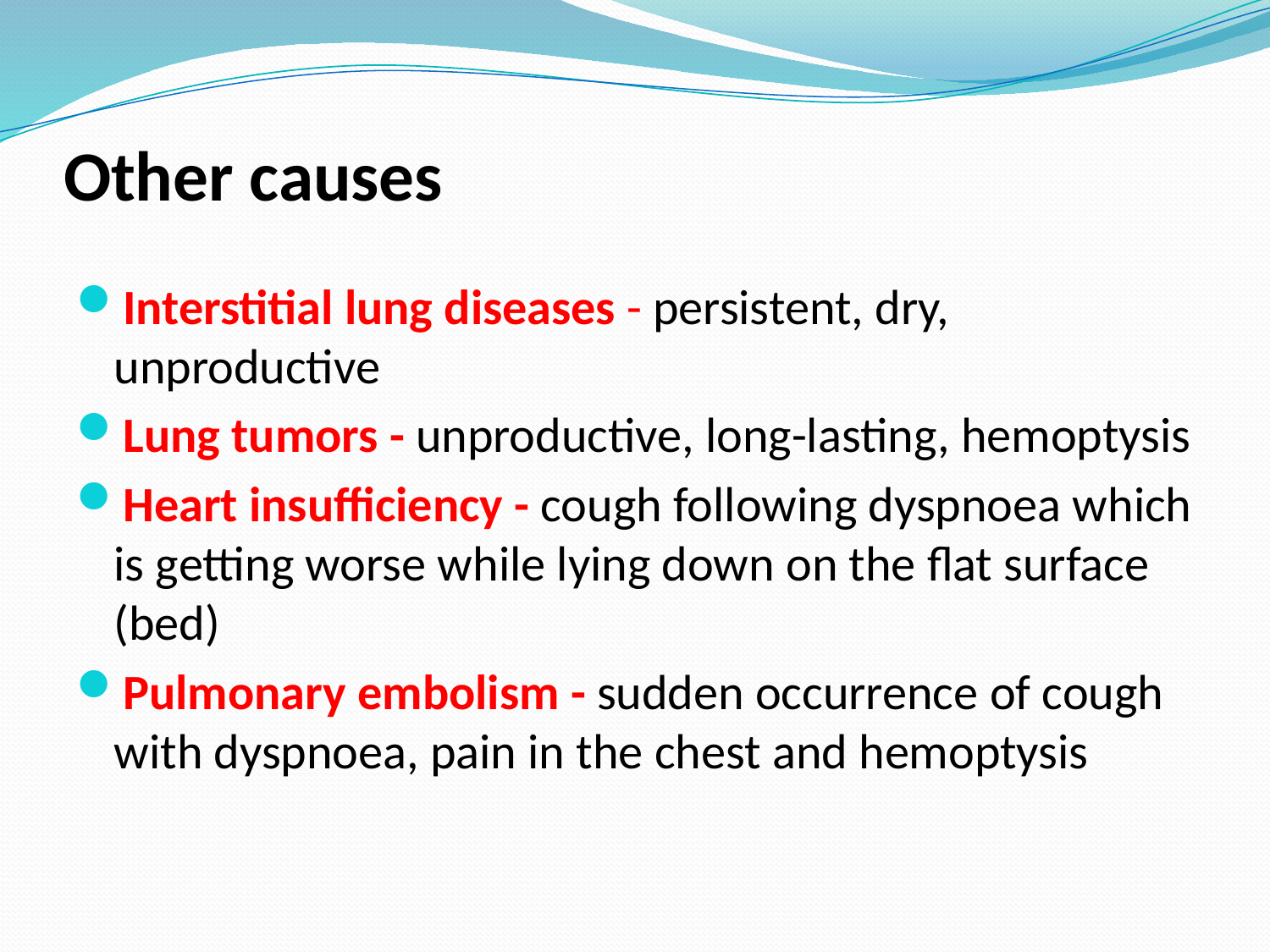

# Other causes
Interstitial lung diseases - persistent, dry, unproductive
Lung tumors - unproductive, long-lasting, hemoptysis
Heart insufficiency - cough following dyspnoea which is getting worse while lying down on the flat surface (bed)
Pulmonary embolism - sudden occurrence of cough with dyspnoea, pain in the chest and hemoptysis